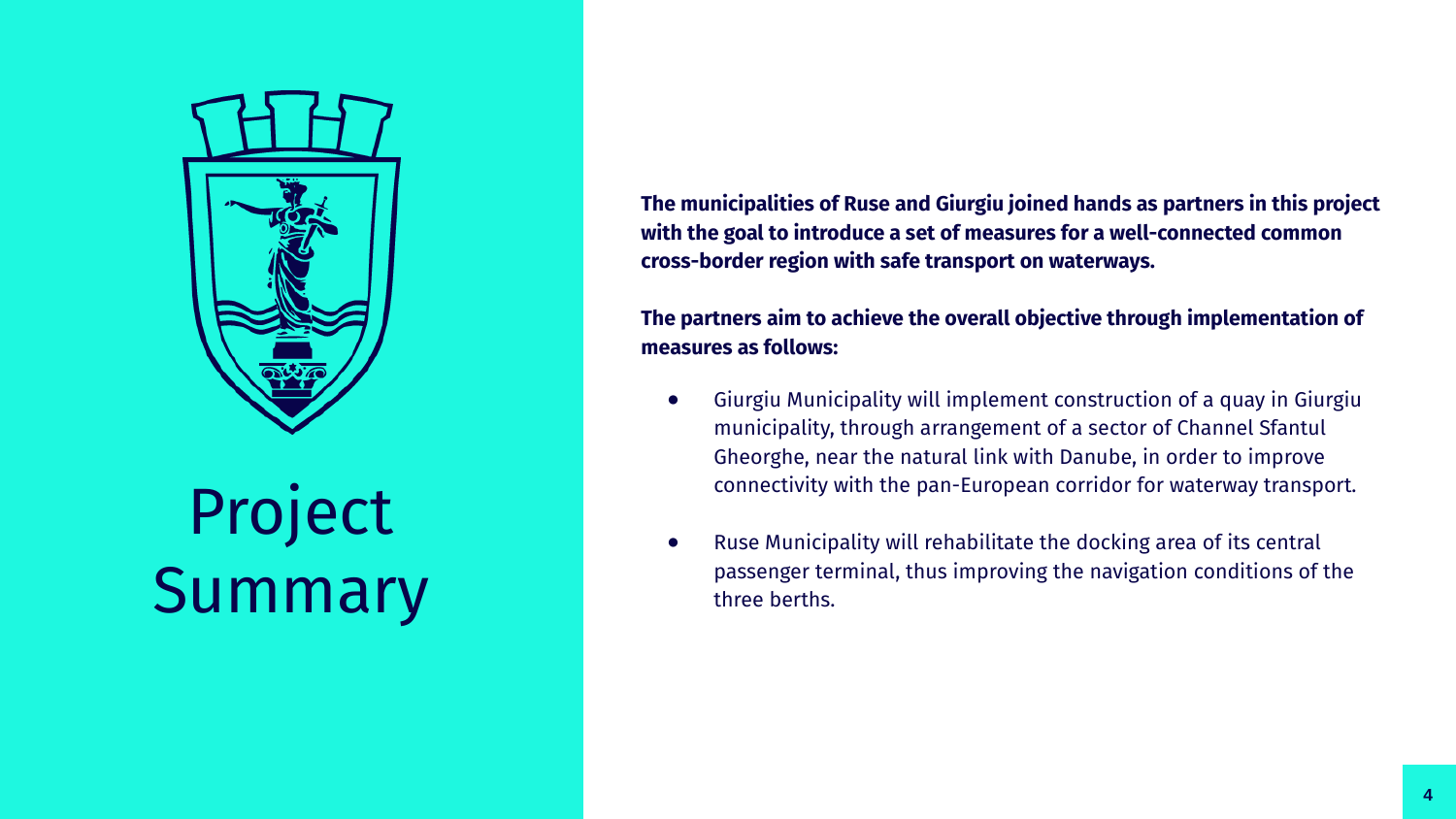

The municipalities of Ruse and Giurgiu joined hands as partners in this project with the goal to introduce a set of measures for a well-connected common cross-border region with safe transport on waterways.
The partners aim to achieve the overall objective through implementation of measures as follows:
Giurgiu Municipality will implement construction of a quay in Giurgiu municipality, through arrangement of a sector of Channel Sfantul Gheorghe, near the natural link with Danube, in order to improve connectivity with the pan-European corridor for waterway transport.
Ruse Municipality will rehabilitate the docking area of its central passenger terminal, thus improving the navigation conditions of the three berths.
# Project Summary
4